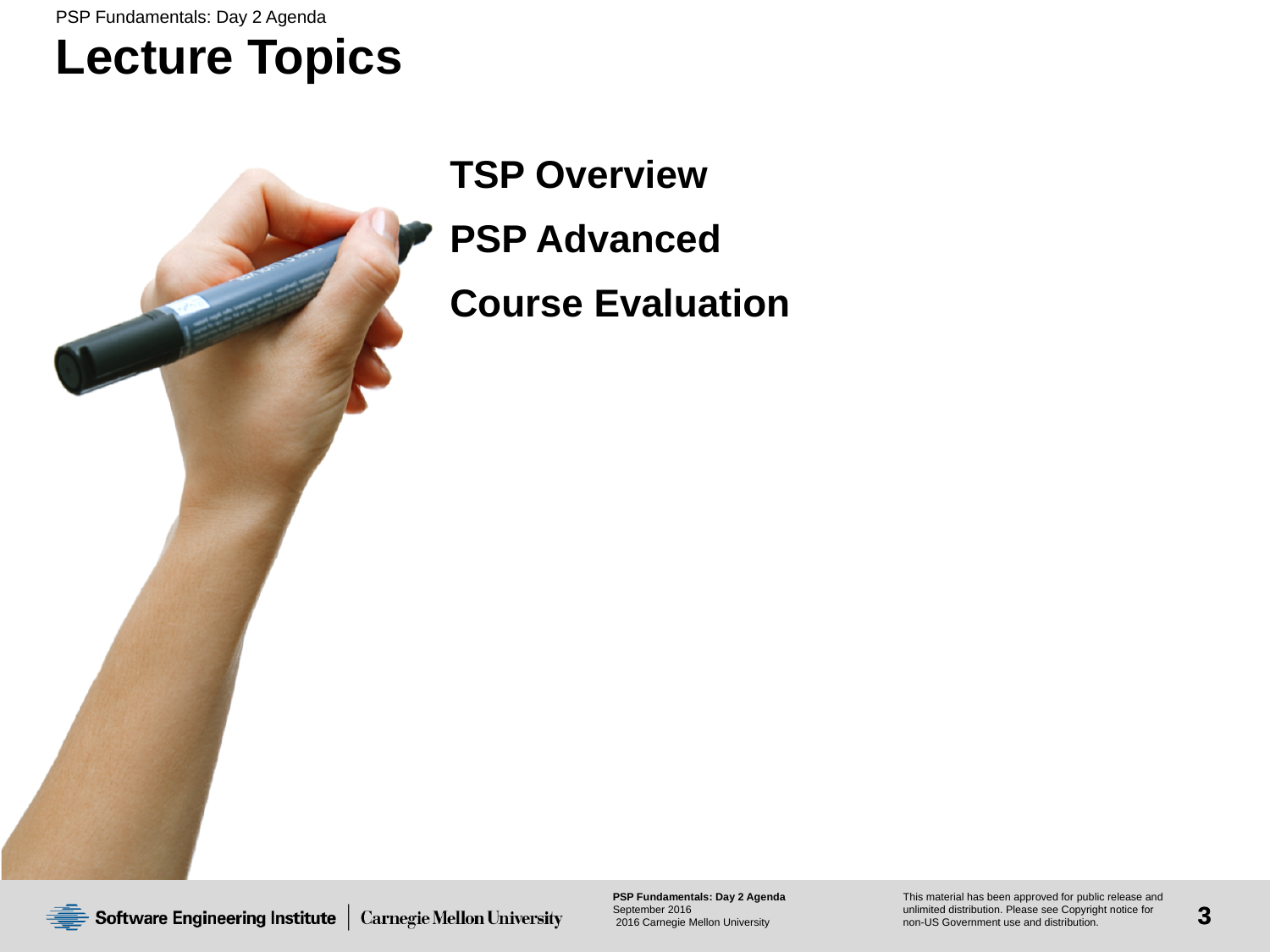

# Lecture Topics
TSP Overview
PSP Advanced
Course Evaluation